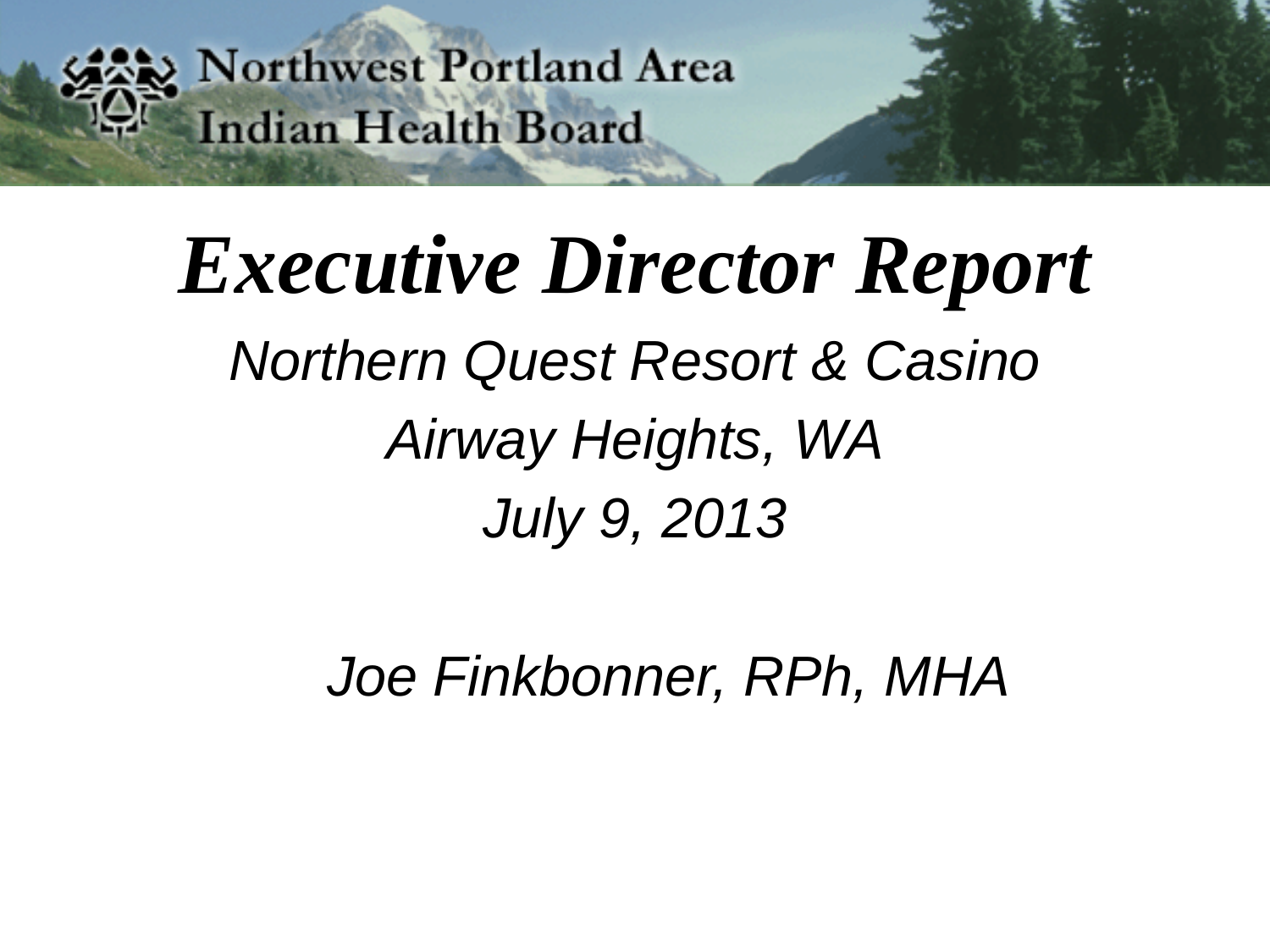

# Executive Director Report
Northern Quest Resort & Casino
Airway Heights, WA
July 9, 2013

                Joe Finkbonner, RPh, MHA